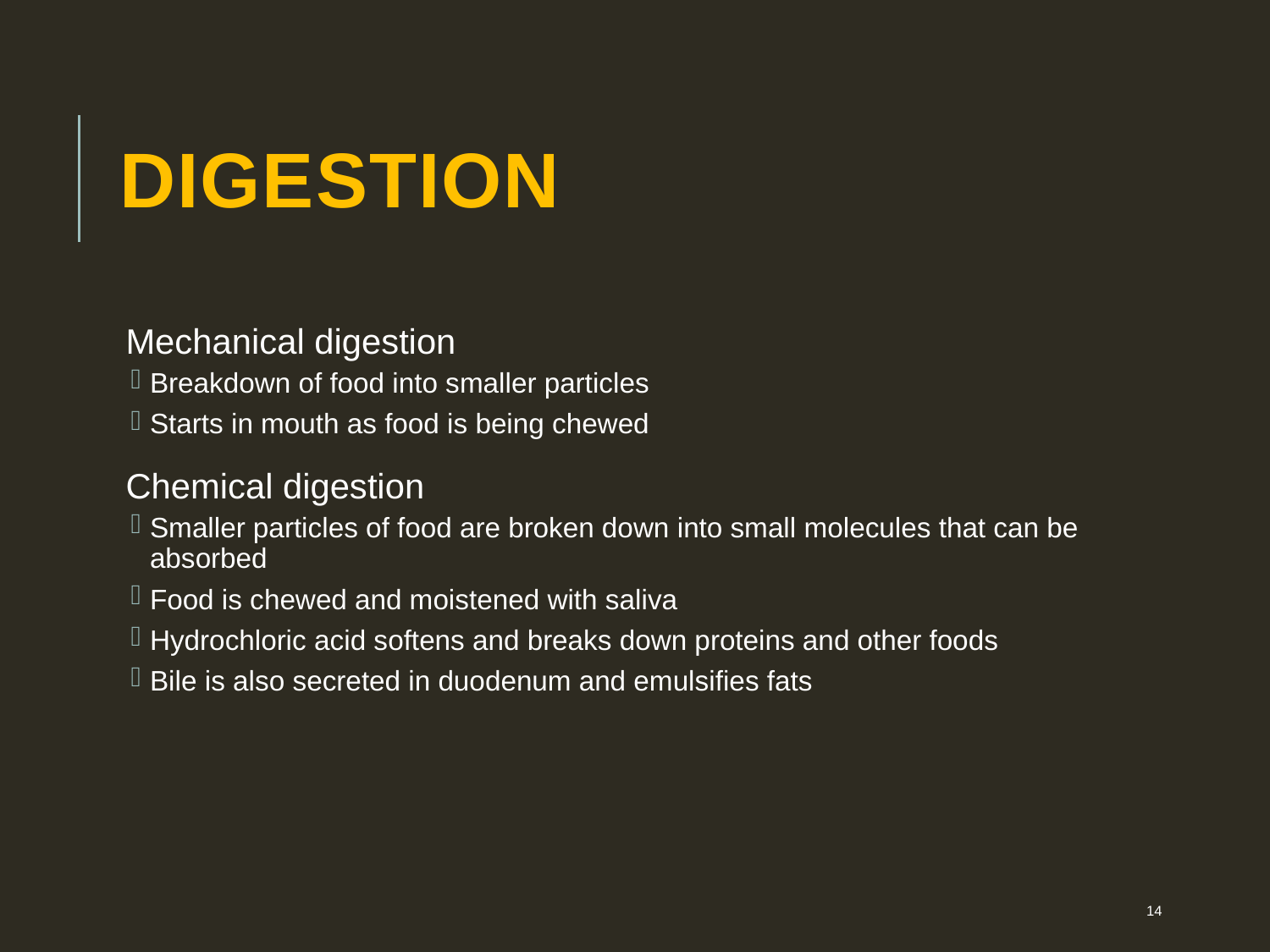

# Digestion
Mechanical digestion
Breakdown of food into smaller particles
Starts in mouth as food is being chewed
Chemical digestion
Smaller particles of food are broken down into small molecules that can be absorbed
Food is chewed and moistened with saliva
Hydrochloric acid softens and breaks down proteins and other foods
Bile is also secreted in duodenum and emulsifies fats
 14